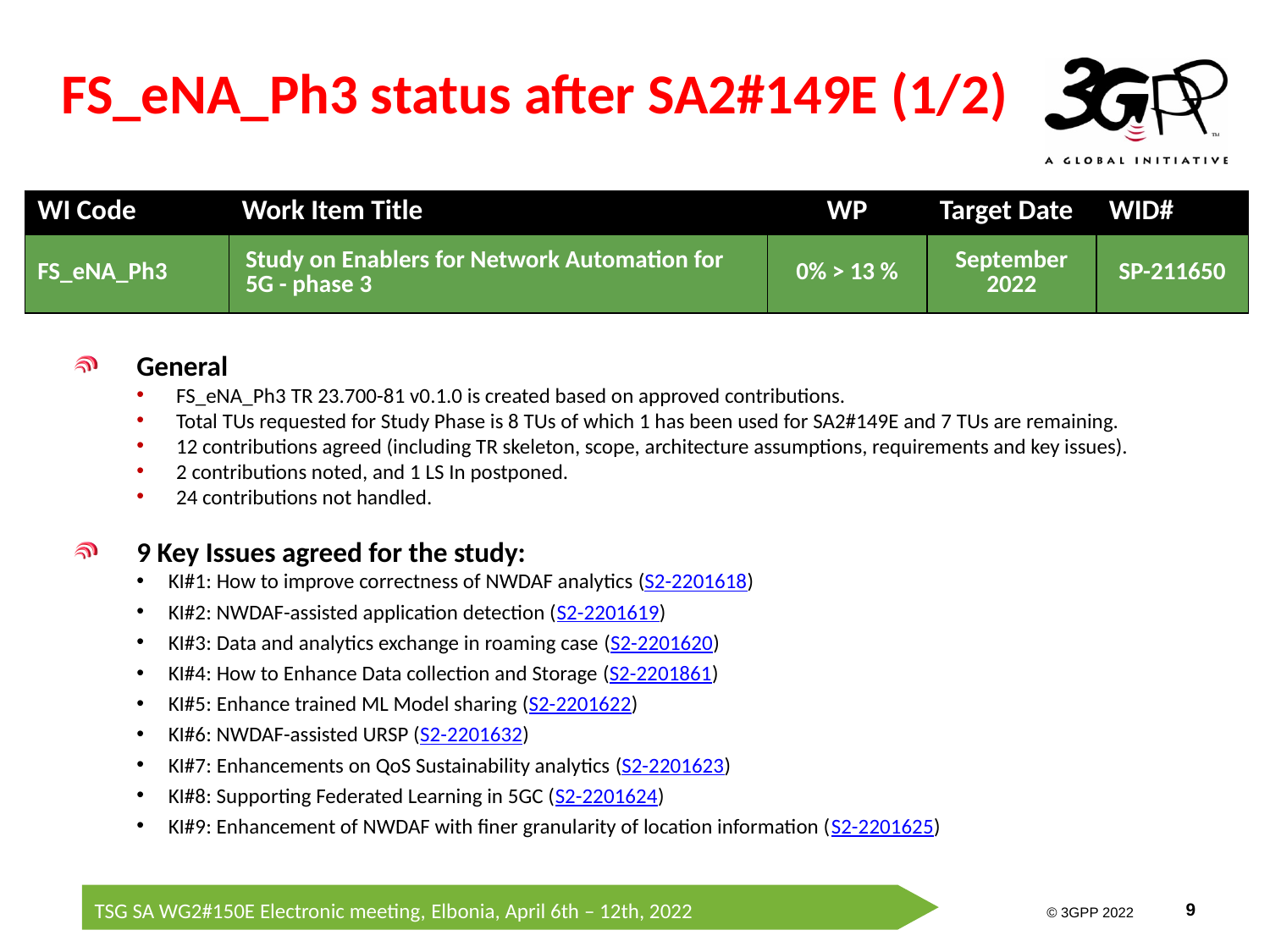

# FS_eNA_Ph3 status after SA2#149E (1/2)
| WI Code | Work Item Title | WP | Target Date | WID# |
| --- | --- | --- | --- | --- |
| FS\_eNA\_Ph3 | Study on Enablers for Network Automation for 5G - phase 3 | 0% > 13 % | September 2022 | SP-211650 |
General
FS_eNA_Ph3 TR 23.700-81 v0.1.0 is created based on approved contributions.
Total TUs requested for Study Phase is 8 TUs of which 1 has been used for SA2#149E and 7 TUs are remaining.
12 contributions agreed (including TR skeleton, scope, architecture assumptions, requirements and key issues).
2 contributions noted, and 1 LS In postponed.
24 contributions not handled.

9 Key Issues agreed for the study:
KI#1: How to improve correctness of NWDAF analytics (S2-2201618)
KI#2: NWDAF-assisted application detection (S2-2201619)
KI#3: Data and analytics exchange in roaming case (S2-2201620)
KI#4: How to Enhance Data collection and Storage (S2-2201861)
KI#5: Enhance trained ML Model sharing (S2-2201622)
KI#6: NWDAF-assisted URSP (S2-2201632)
KI#7: Enhancements on QoS Sustainability analytics (S2-2201623)
KI#8: Supporting Federated Learning in 5GC (S2-2201624)
KI#9: Enhancement of NWDAF with finer granularity of location information (S2-2201625)